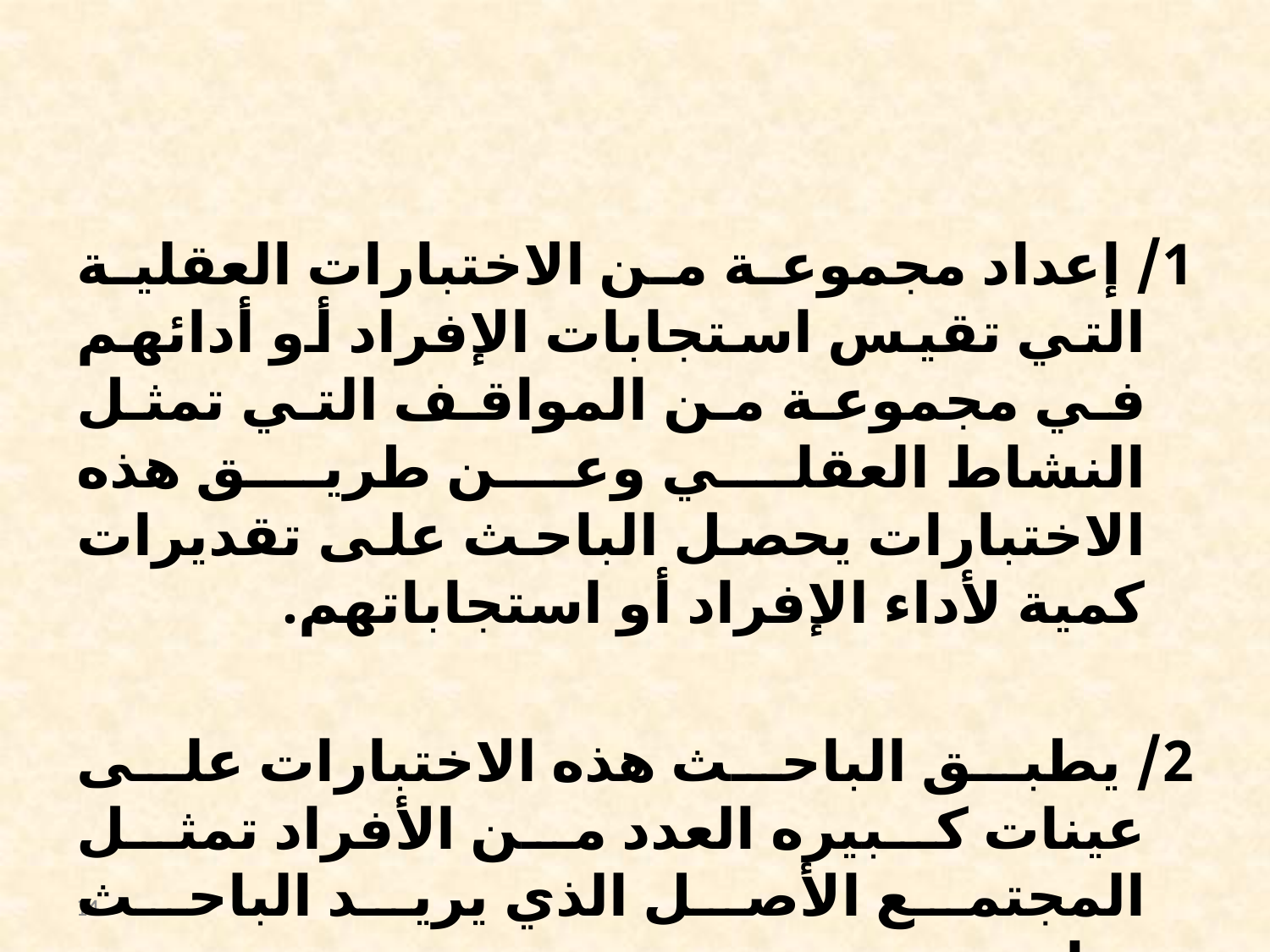

#
1/ إعداد مجموعة من الاختبارات العقلية التي تقيس استجابات الإفراد أو أدائهم في مجموعة من المواقف التي تمثل النشاط العقلي وعن طريق هذه الاختبارات يحصل الباحث على تقديرات كمية لأداء الإفراد أو استجاباتهم.

2/ يطبق الباحث هذه الاختبارات على عينات كبيره العدد من الأفراد تمثل المجتمع الأصل الذي يريد الباحث دراسته.

14